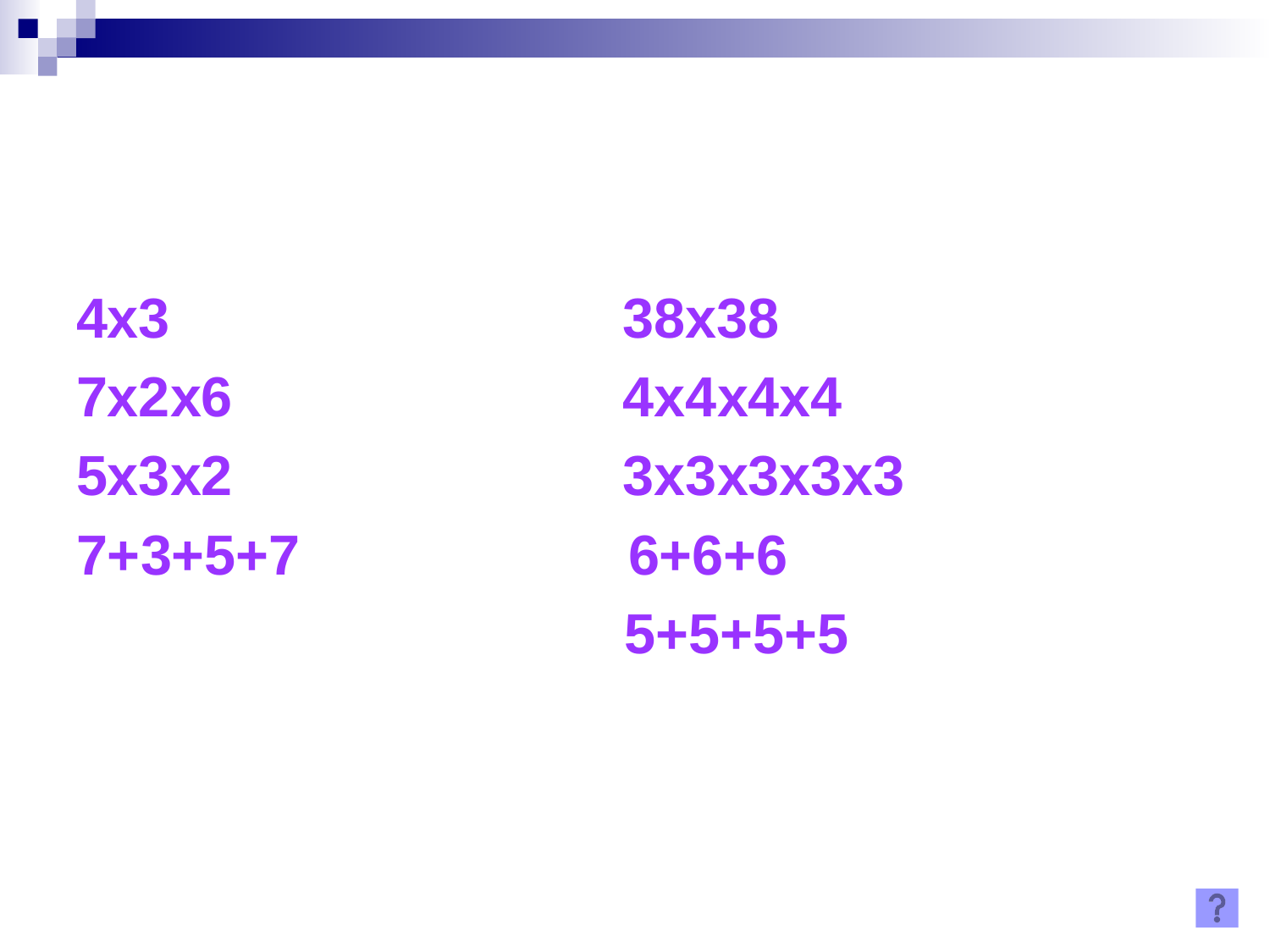

#
4х3                             38х38
7х2х6                         4х4х4х4
5х3х2                         3х3х3х3х3
7+3+5+7                     6+6+6
                                   5+5+5+5